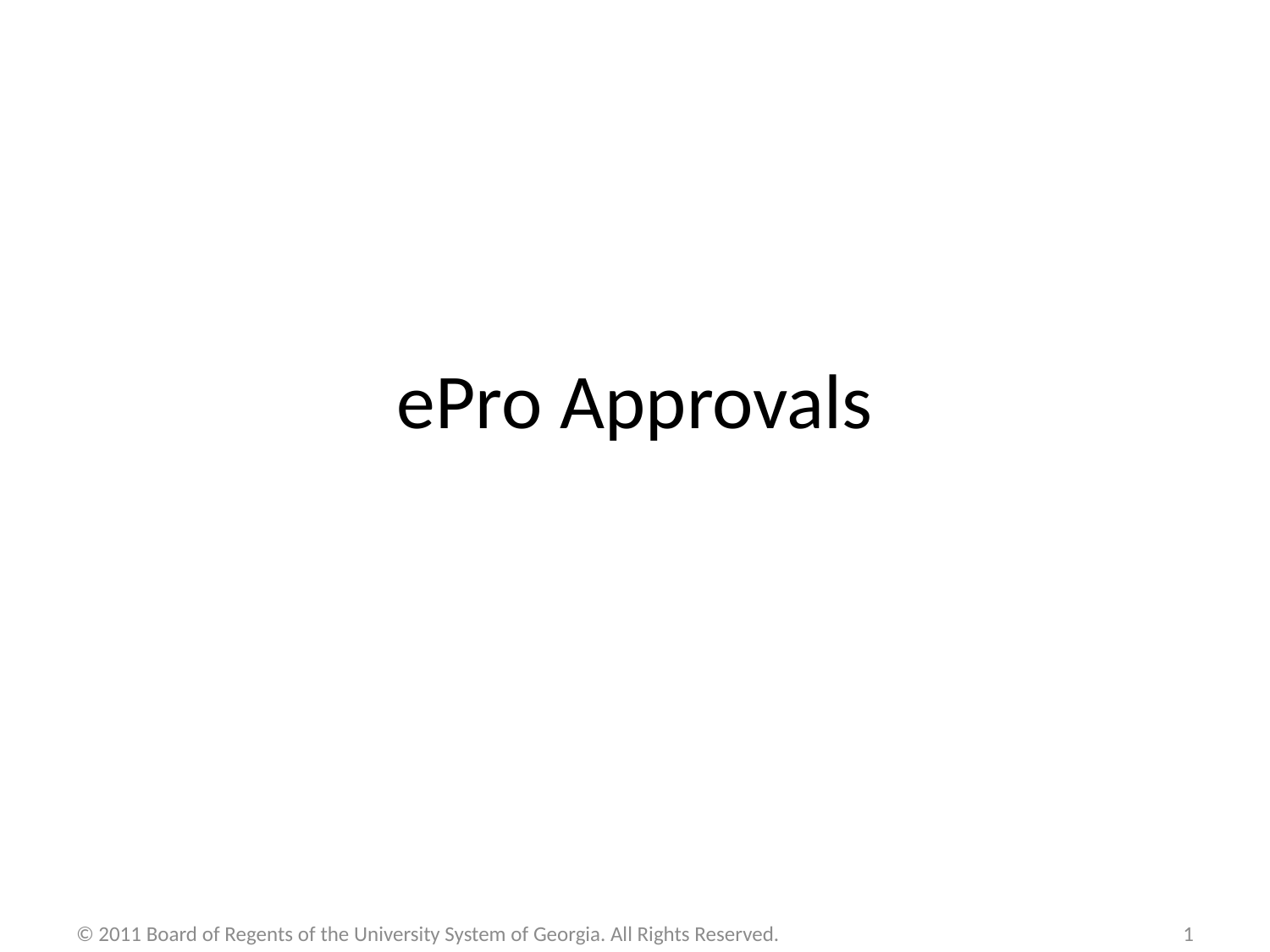

# ePro Approvals

© 2011 Board of Regents of the University System of Georgia. All Rights Reserved.
1